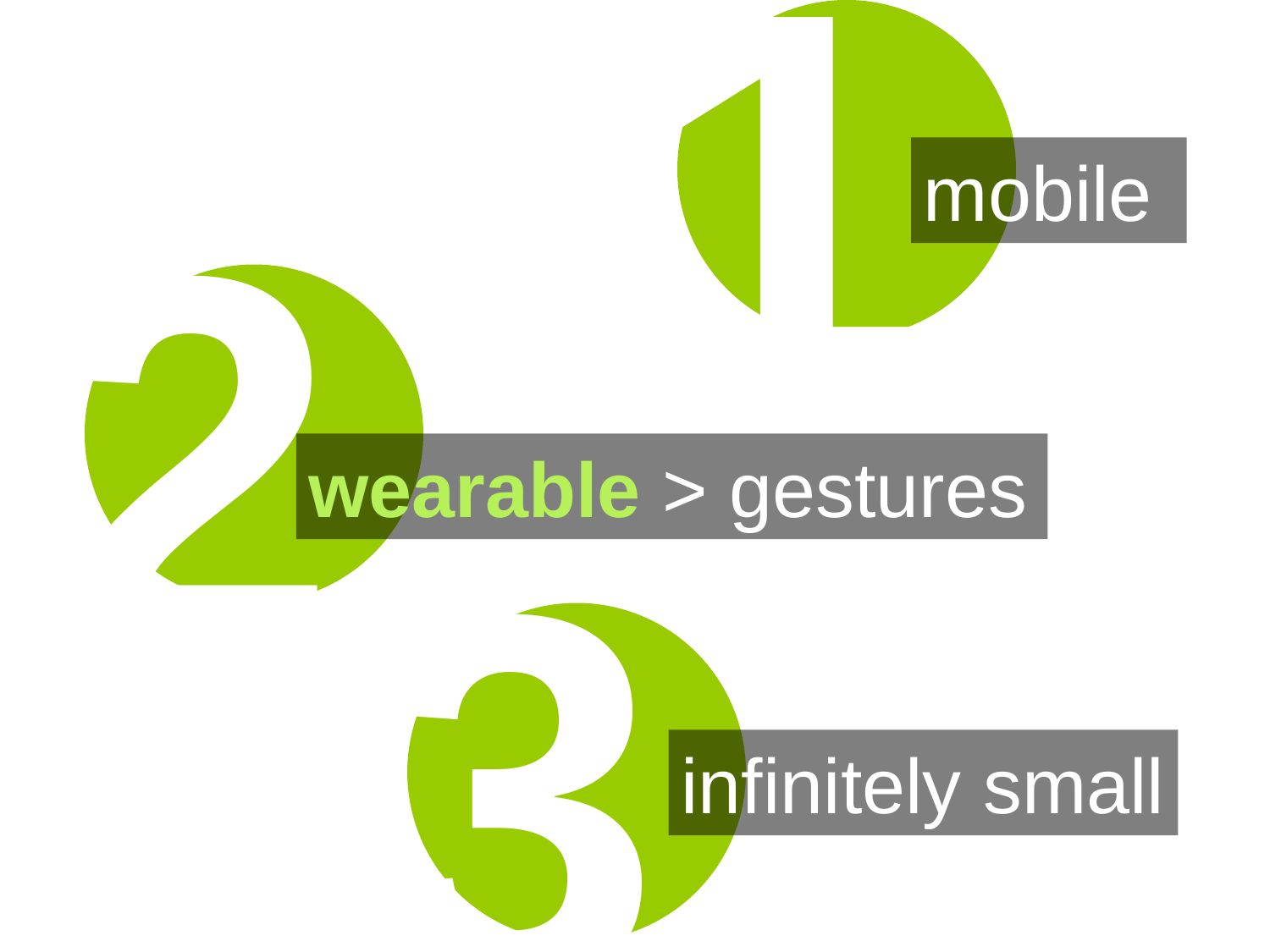

1

mobile
2

wearable > gestures
3

infinitely small